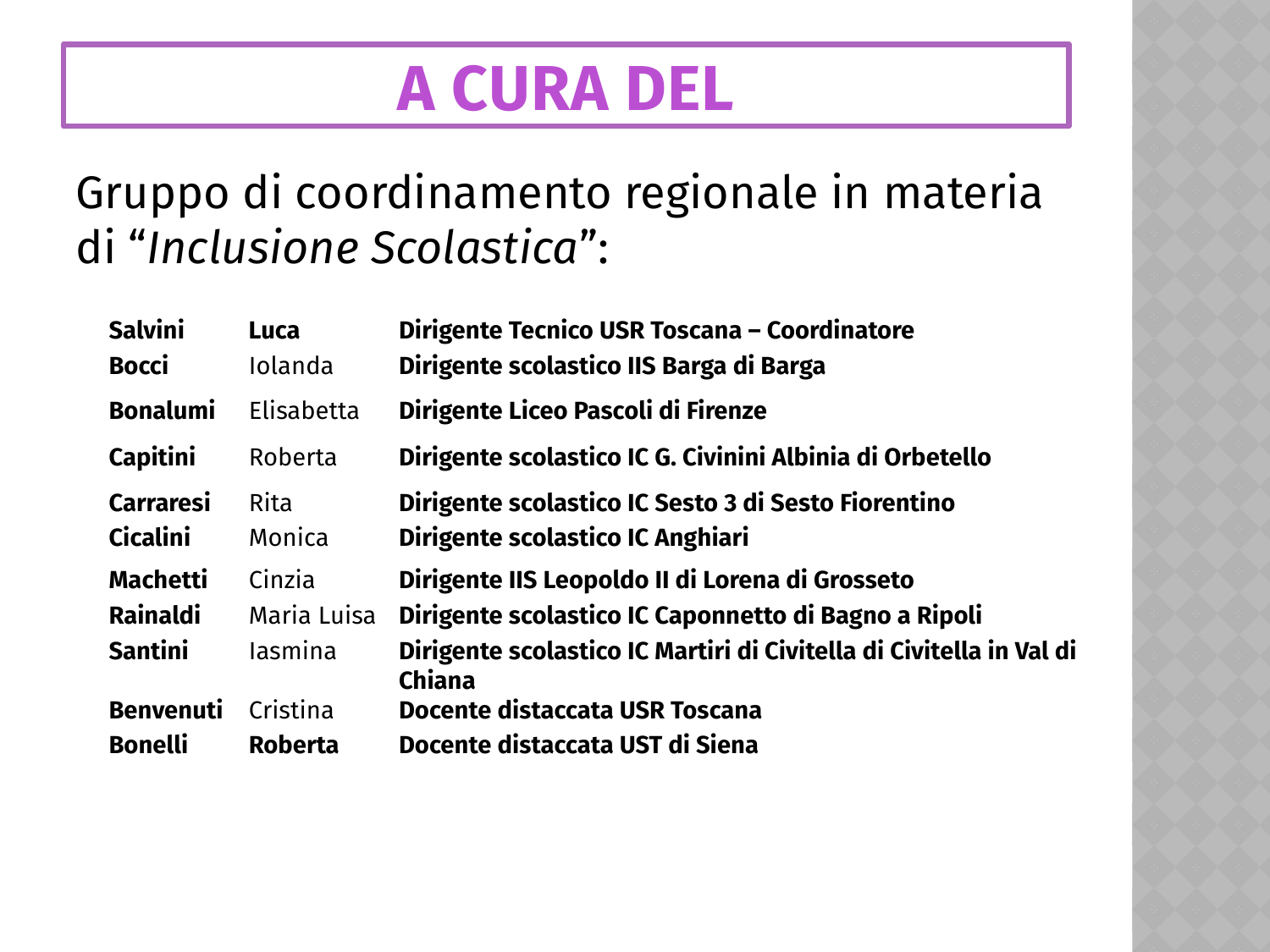

# A CURA DEL
Gruppo di coordinamento regionale in materia di “Inclusione Scolastica”:

| Salvini | Luca | Dirigente Tecnico USR Toscana – Coordinatore |
| --- | --- | --- |
| Bocci | Iolanda | Dirigente scolastico IIS Barga di Barga |
| Bonalumi | Elisabetta | Dirigente Liceo Pascoli di Firenze |
| Capitini | Roberta | Dirigente scolastico IC G. Civinini Albinia di Orbetello |
| Carraresi | Rita | Dirigente scolastico IC Sesto 3 di Sesto Fiorentino |
| Cicalini | Monica | Dirigente scolastico IC Anghiari |
| Machetti | Cinzia | Dirigente IIS Leopoldo II di Lorena di Grosseto |
| Rainaldi | Maria Luisa | Dirigente scolastico IC Caponnetto di Bagno a Ripoli |
| Santini | Iasmina | Dirigente scolastico IC Martiri di Civitella di Civitella in Val di Chiana |
| Benvenuti | Cristina | Docente distaccata USR Toscana |
| Bonelli | Roberta | Docente distaccata UST di Siena |